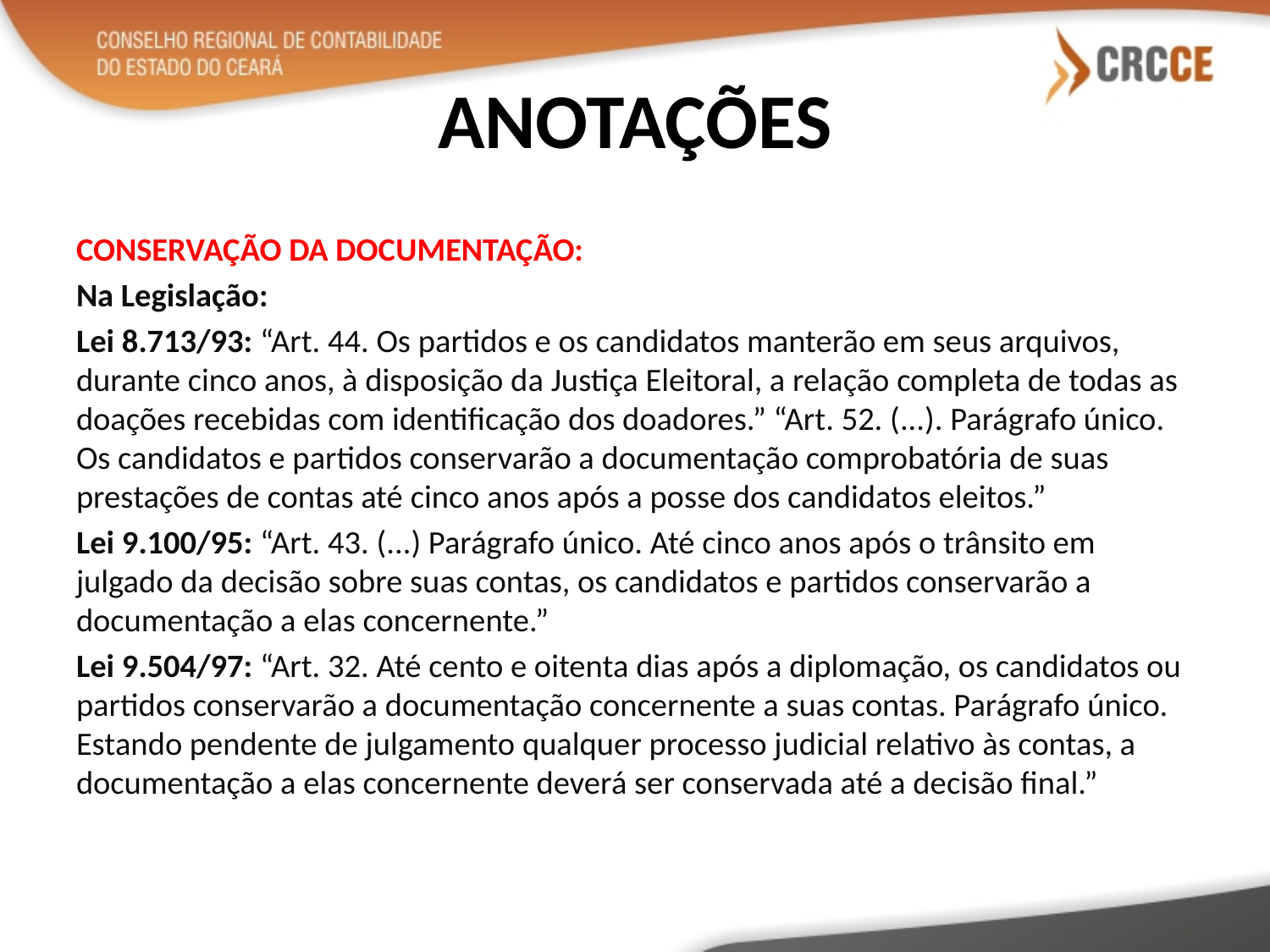

# ANOTAÇÕES
CONSERVAÇÃO DA DOCUMENTAÇÃO:
Na Legislação:
Lei 8.713/93: “Art. 44. Os partidos e os candidatos manterão em seus arquivos, durante cinco anos, à disposição da Justiça Eleitoral, a relação completa de todas as doações recebidas com identificação dos doadores.” “Art. 52. (...). Parágrafo único. Os candidatos e partidos conservarão a documentação comprobatória de suas prestações de contas até cinco anos após a posse dos candidatos eleitos.”
Lei 9.100/95: “Art. 43. (...) Parágrafo único. Até cinco anos após o trânsito em julgado da decisão sobre suas contas, os candidatos e partidos conservarão a documentação a elas concernente.”
Lei 9.504/97: “Art. 32. Até cento e oitenta dias após a diplomação, os candidatos ou partidos conservarão a documentação concernente a suas contas. Parágrafo único. Estando pendente de julgamento qualquer processo judicial relativo às contas, a documentação a elas concernente deverá ser conservada até a decisão final.”